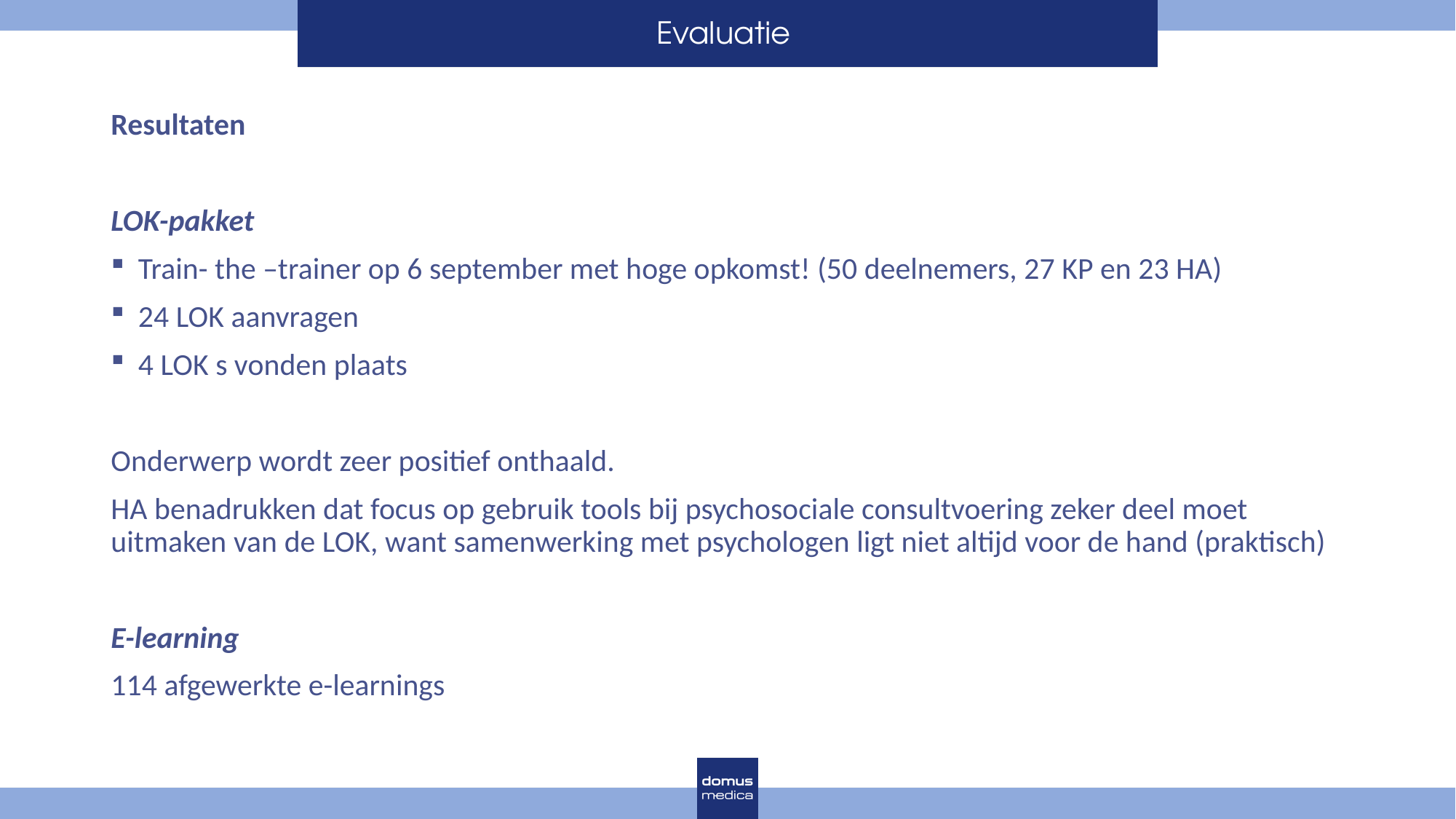

# Evaluatie
Resultaten

LOK-pakket
Train- the –trainer op 6 september met hoge opkomst! (50 deelnemers, 27 KP en 23 HA)
24 LOK aanvragen
4 LOK s vonden plaats

Onderwerp wordt zeer positief onthaald.
HA benadrukken dat focus op gebruik tools bij psychosociale consultvoering zeker deel moet uitmaken van de LOK, want samenwerking met psychologen ligt niet altijd voor de hand (praktisch)

E-learning
114 afgewerkte e-learnings